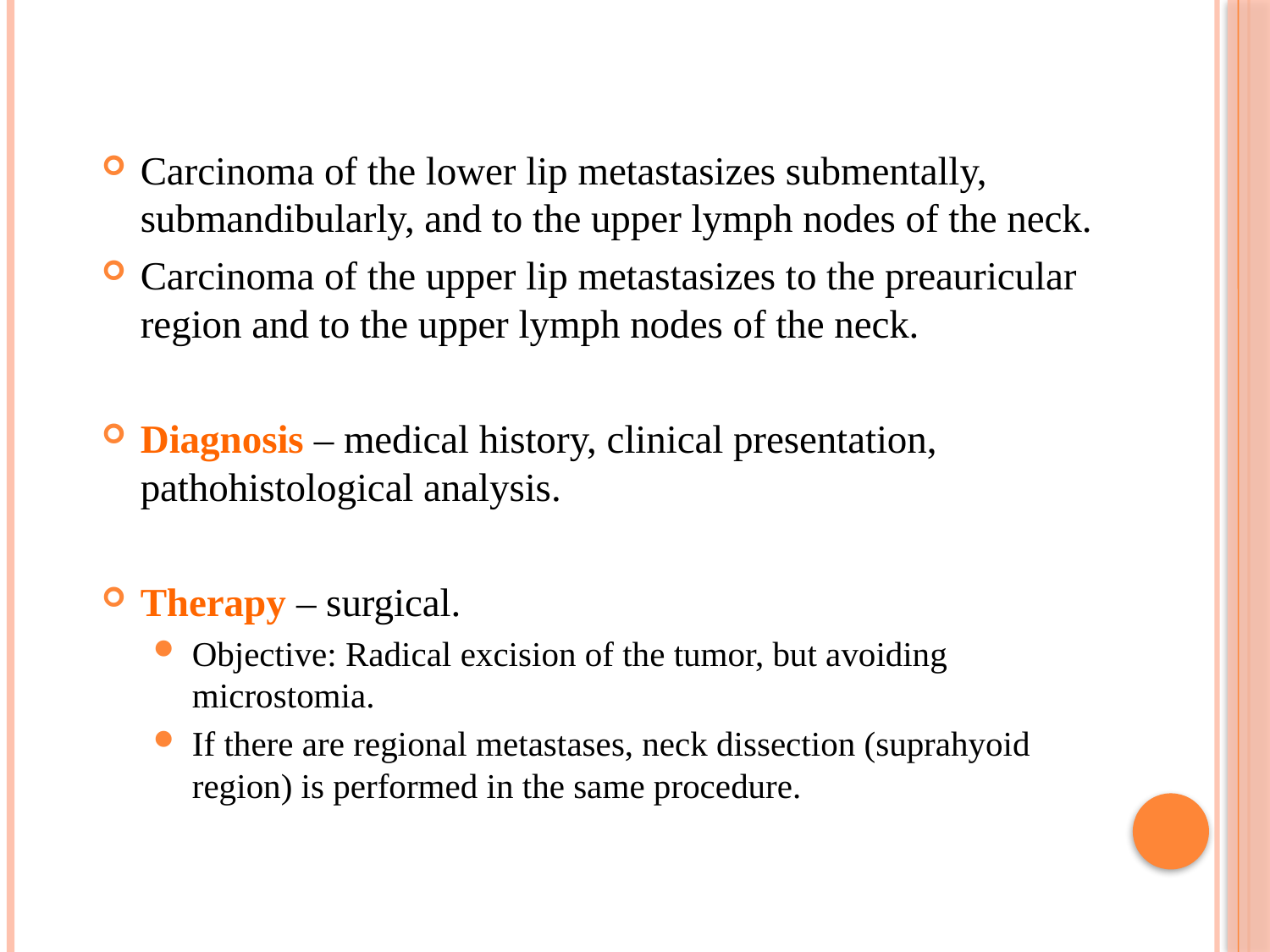

Carcinoma of the lower lip metastasizes submentally, submandibularly, and to the upper lymph nodes of the neck.
Carcinoma of the upper lip metastasizes to the preauricular region and to the upper lymph nodes of the neck.

Diagnosis – medical history, clinical presentation, pathohistological analysis.

Therapy – surgical.
Objective: Radical excision of the tumor, but avoiding microstomia.
If there are regional metastases, neck dissection (suprahyoid region) is performed in the same procedure.